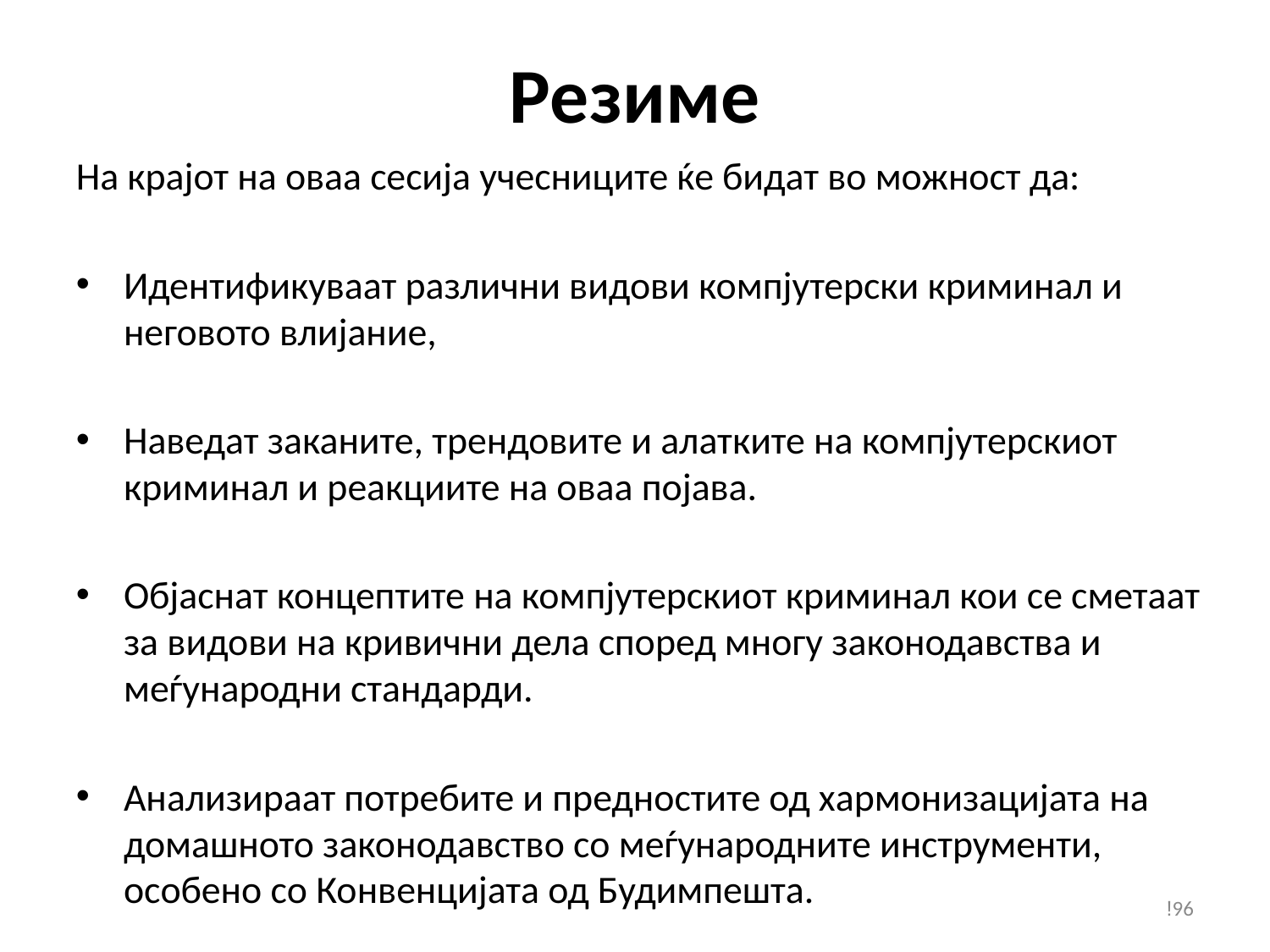

Резиме
На крајот на оваа сесија учесниците ќе бидат во можност да:

Идентификуваат различни видови компјутерски криминал и неговото влијание,

Наведат заканите, трендовите и алатките на компјутерскиот криминал и реакциите на оваа појава.

Објаснат концептите на компјутерскиот криминал кои се сметаат за видови на кривични дела според многу законодавства и меѓународни стандарди.

Анализираат потребите и предностите од хармонизацијата на домашното законодавство со меѓународните инструменти, особено со Конвенцијата од Будимпешта.
!96